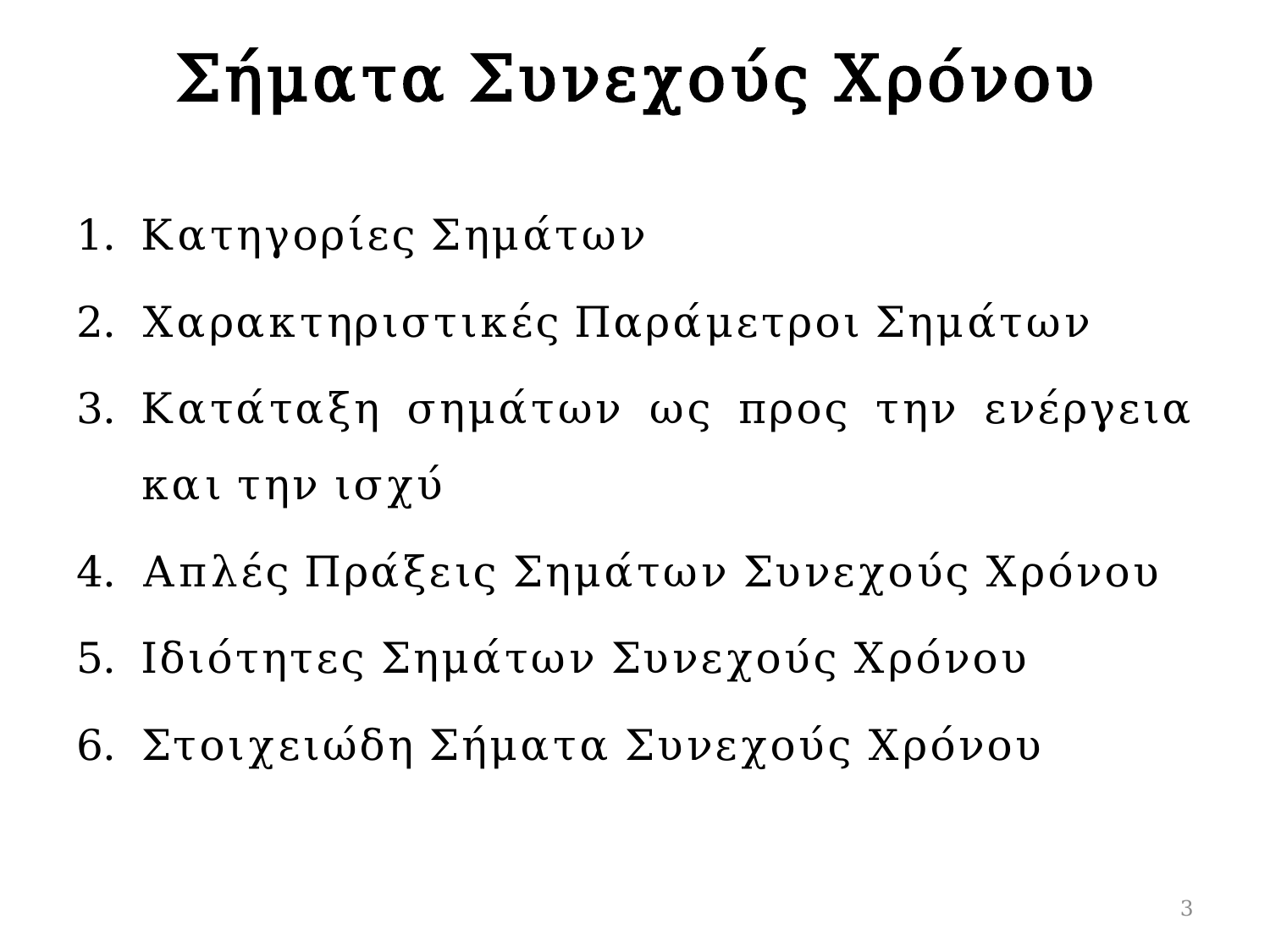

# Σήματα Συνεχούς Χρόνου
Κατηγορίες Σημάτων
Χαρακτηριστικές Παράμετροι Σημάτων
Κατάταξη σημάτων ως προς την ενέργεια και την ισχύ
Απλές Πράξεις Σημάτων Συνεχούς Χρόνου
Ιδιότητες Σημάτων Συνεχούς Χρόνου
Στοιχειώδη Σήματα Συνεχούς Χρόνου
3